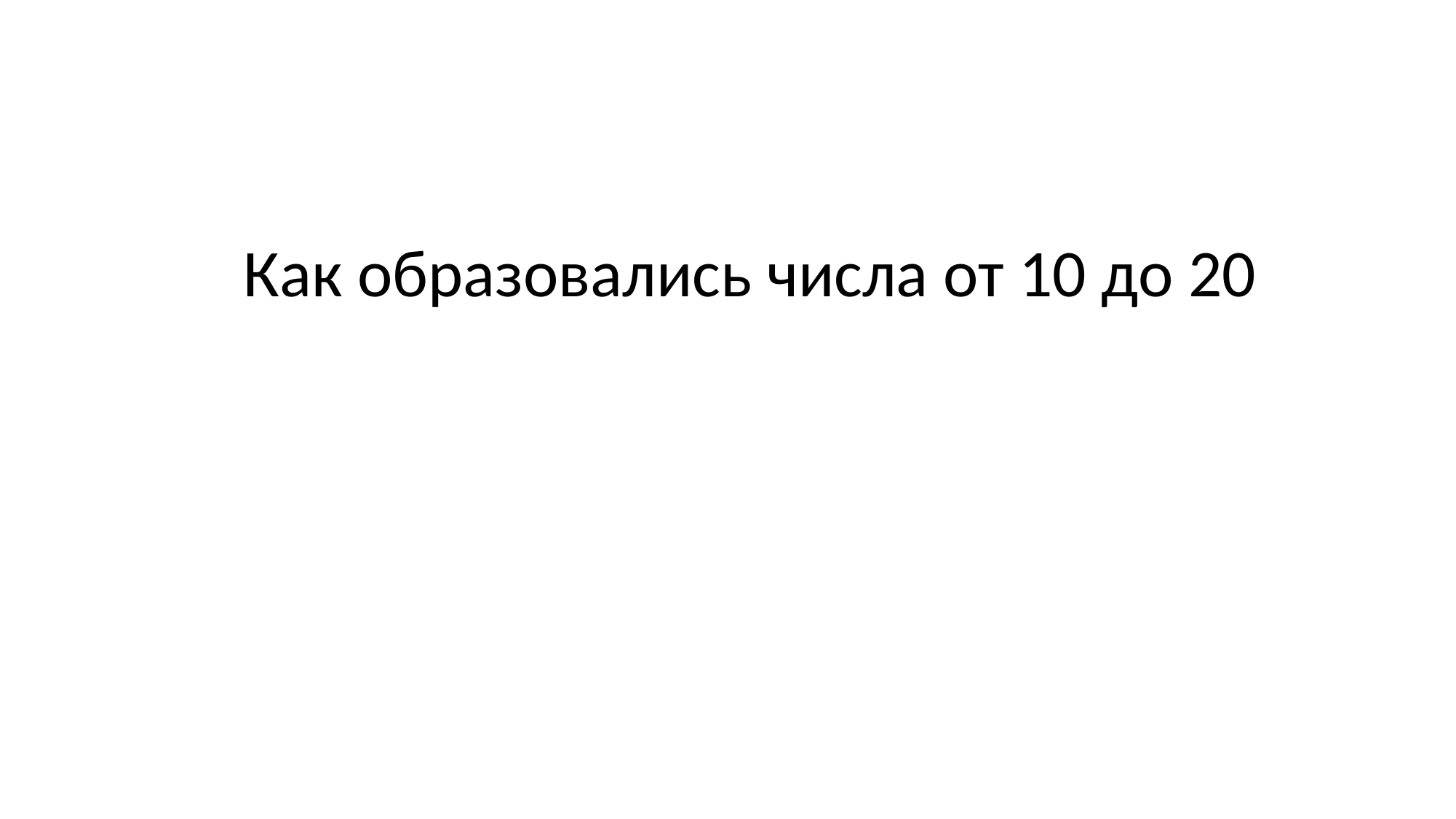

Как образовались числа от 10 до 20